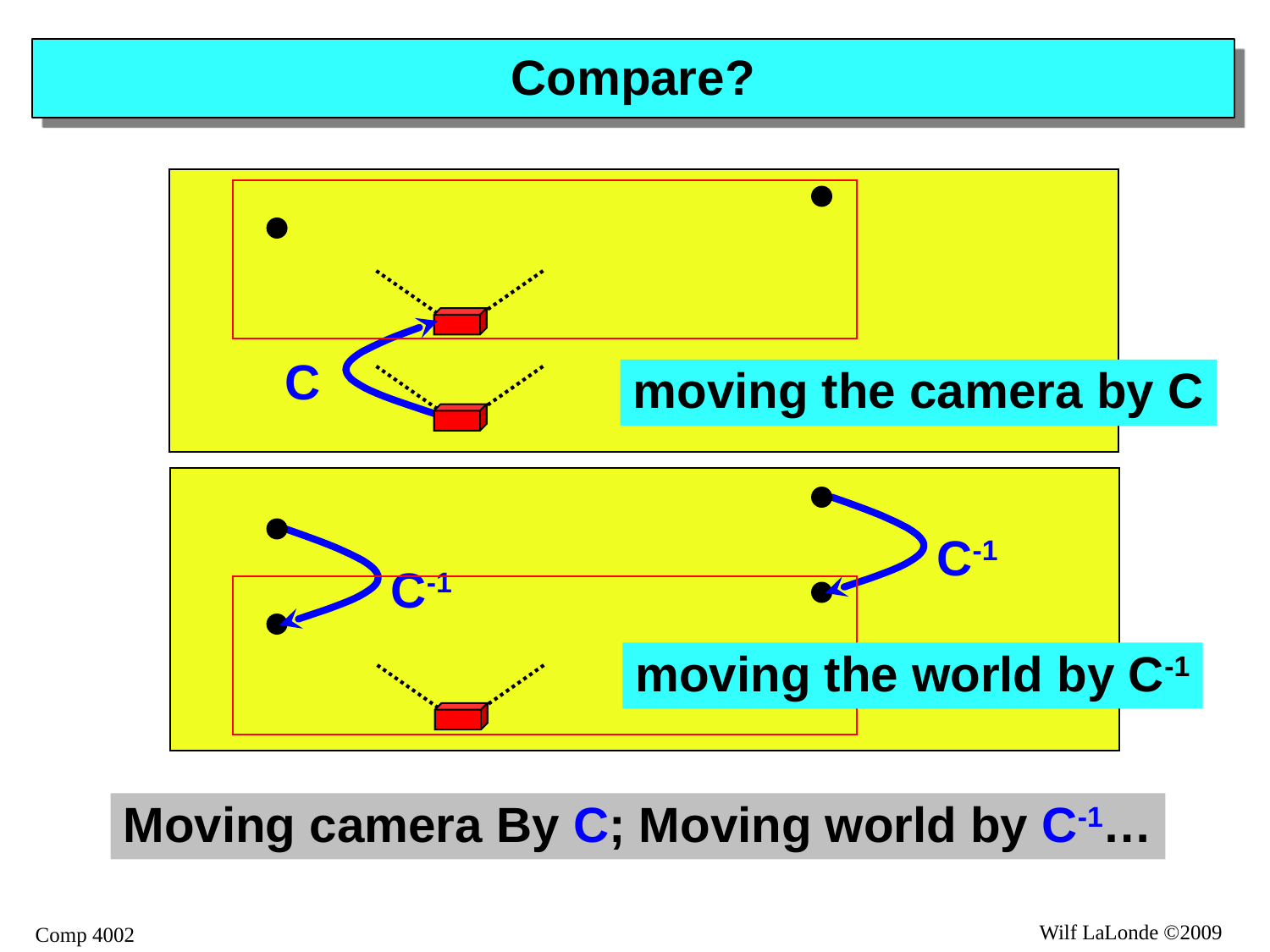

# Compare?

C
moving the camera by C

C-1

C-1

moving the world by C-1

Moving camera By C; Moving world by C-1…